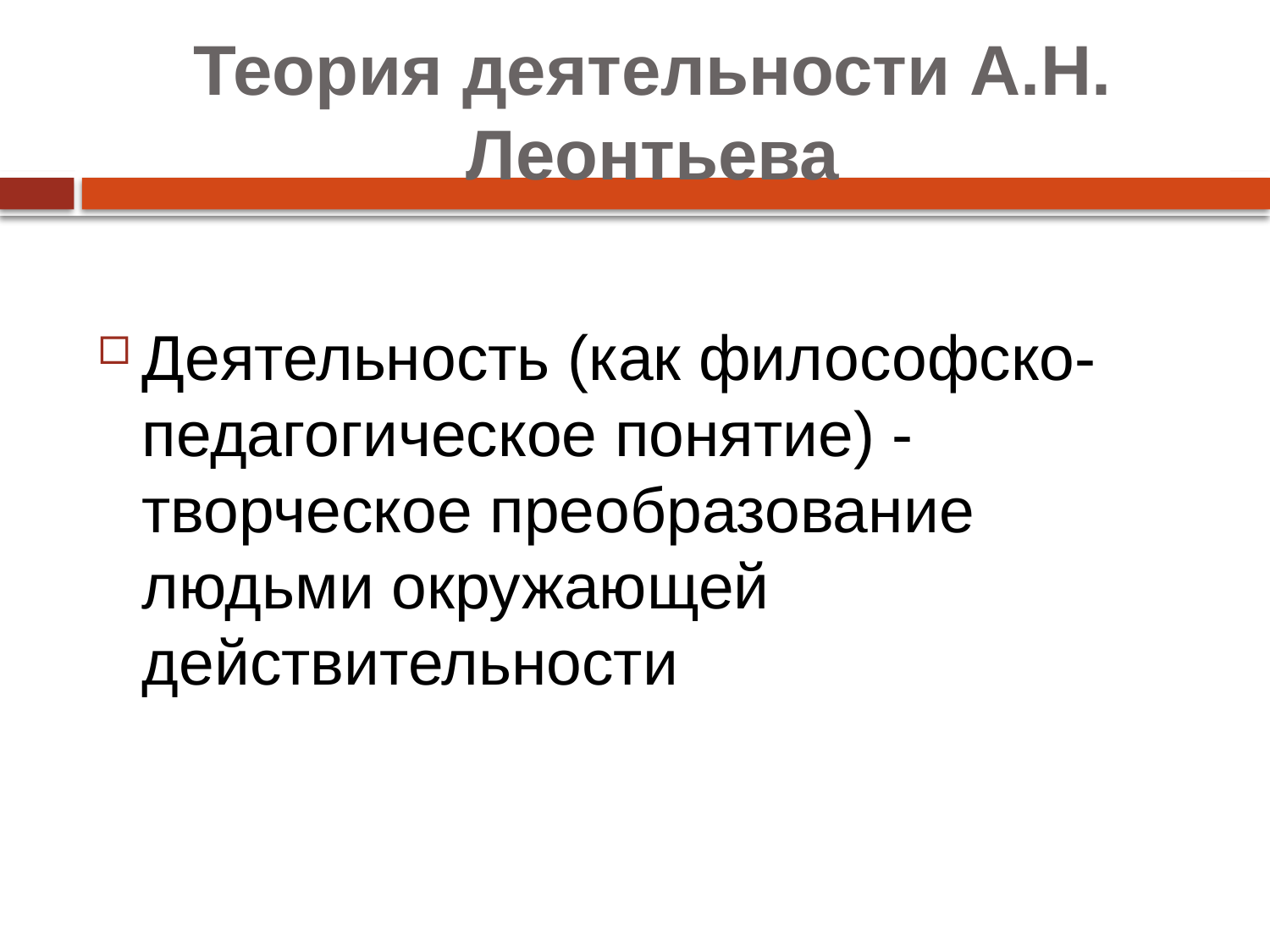

# Теория деятельности А.Н. Леонтьева

Деятельность (как философско-педагогическое понятие) - творческое преобразование людьми окружающей действительности